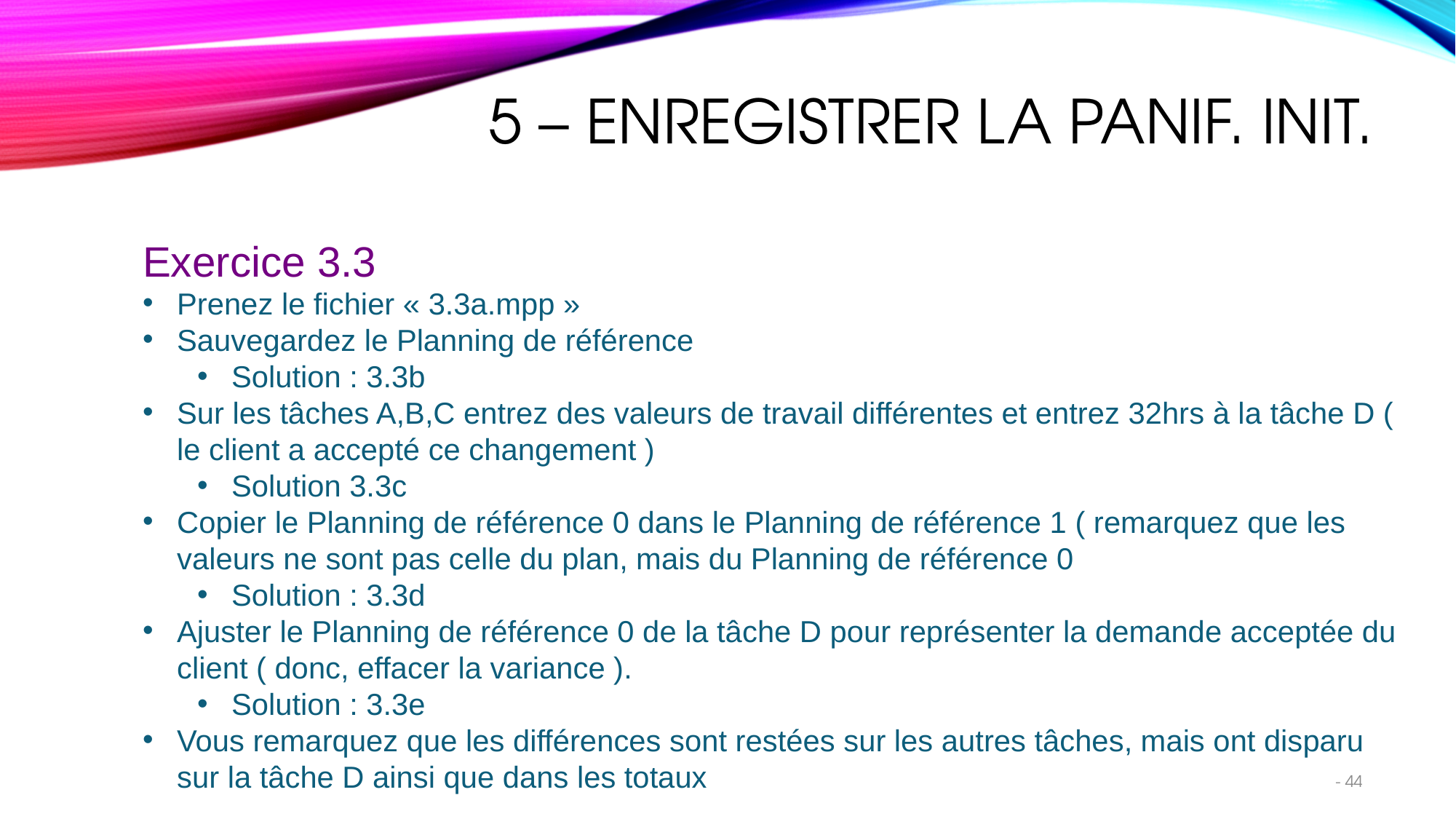

5 – Enregistrer la panif. init.
Exercice 3.3
Prenez le fichier « 3.3a.mpp »
Sauvegardez le Planning de référence
Solution : 3.3b
Sur les tâches A,B,C entrez des valeurs de travail différentes et entrez 32hrs à la tâche D ( le client a accepté ce changement )
Solution 3.3c
Copier le Planning de référence 0 dans le Planning de référence 1 ( remarquez que les valeurs ne sont pas celle du plan, mais du Planning de référence 0
Solution : 3.3d
Ajuster le Planning de référence 0 de la tâche D pour représenter la demande acceptée du client ( donc, effacer la variance ).
Solution : 3.3e
Vous remarquez que les différences sont restées sur les autres tâches, mais ont disparu sur la tâche D ainsi que dans les totaux
44